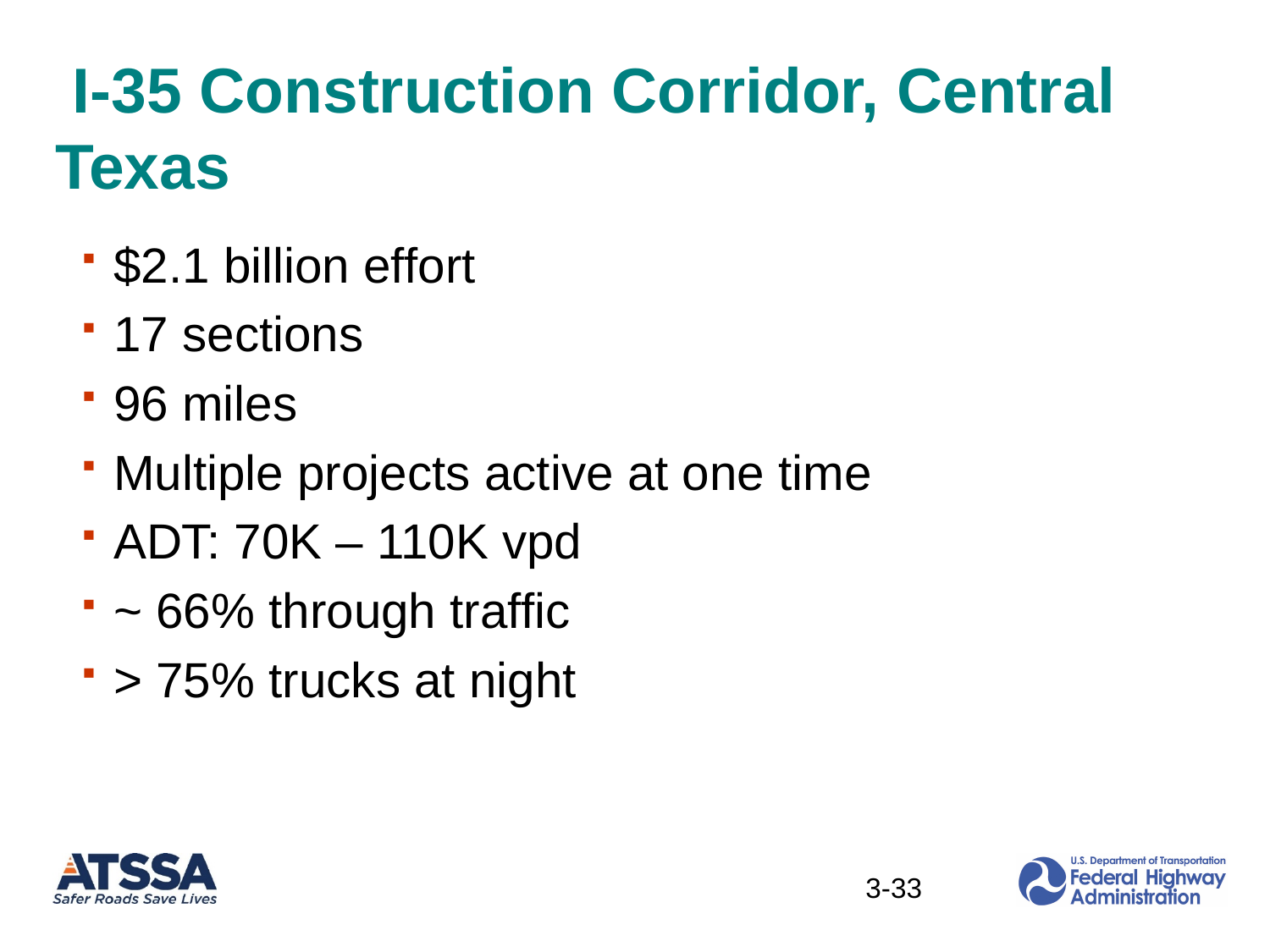

# I-35 Construction Corridor, Central Texas
$2.1 billion effort
17 sections
96 miles
Multiple projects active at one time
ADT: 70K – 110K vpd
~ 66% through traffic
> 75% trucks at night